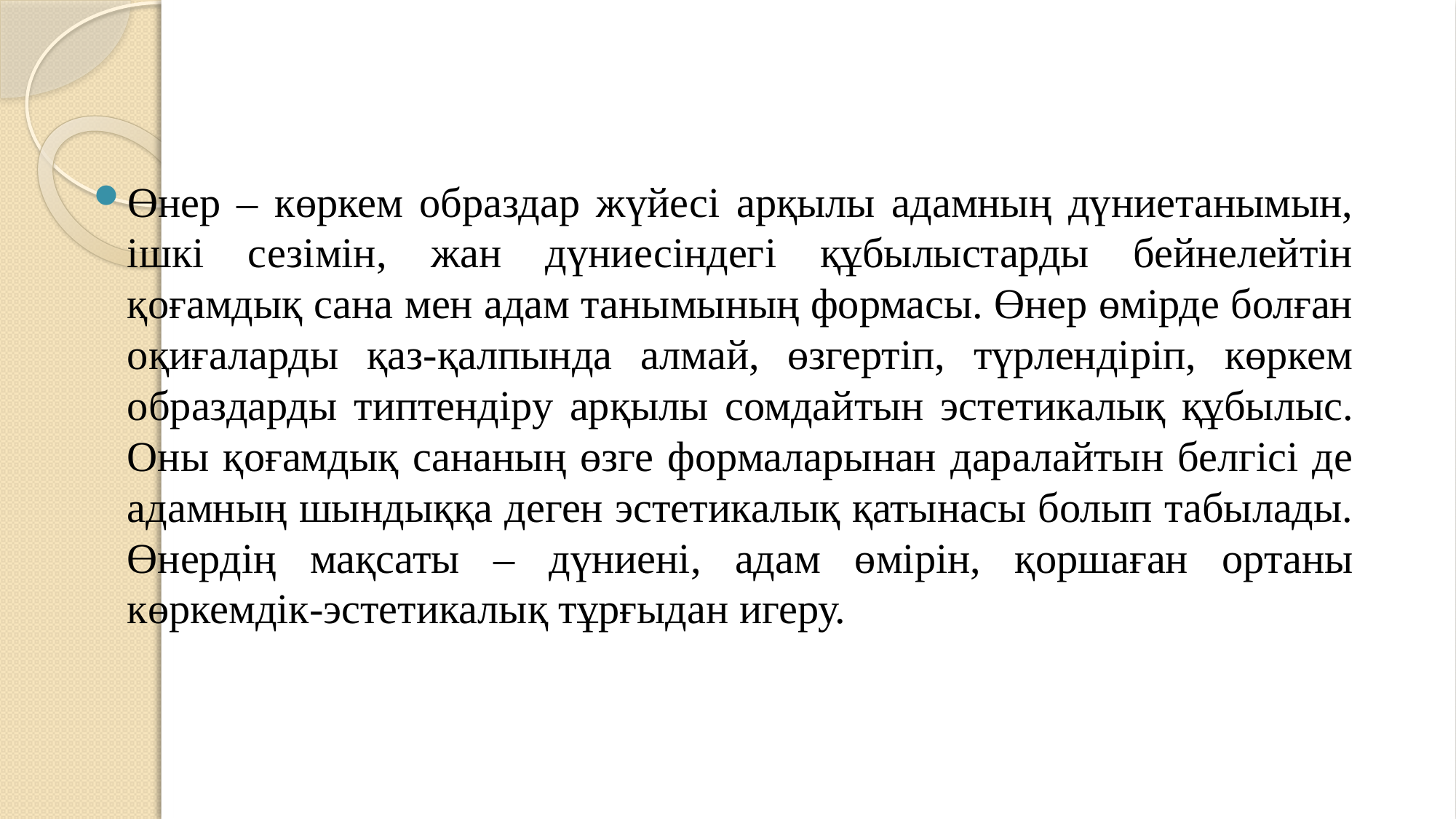

Өнер – көркем образдар жүйесі арқылы адамның дүниетанымын, ішкі сезімін, жан дүниесіндегі құбылыстарды бейнелейтін қоғамдық сана мен адам танымының формасы. Өнер өмірде болған оқиғаларды қаз-қалпында алмай, өзгертіп, түрлендіріп, көркем образдарды типтендіру арқылы сомдайтын эстетикалық құбылыс. Оны қоғамдық сананың өзге формаларынан даралайтын белгісі де адамның шындыққа деген эстетикалық қатынасы болып табылады. Өнердің мақсаты – дүниені, адам өмірін, қоршаған ортаны көркемдік-эстетикалық тұрғыдан игеру.